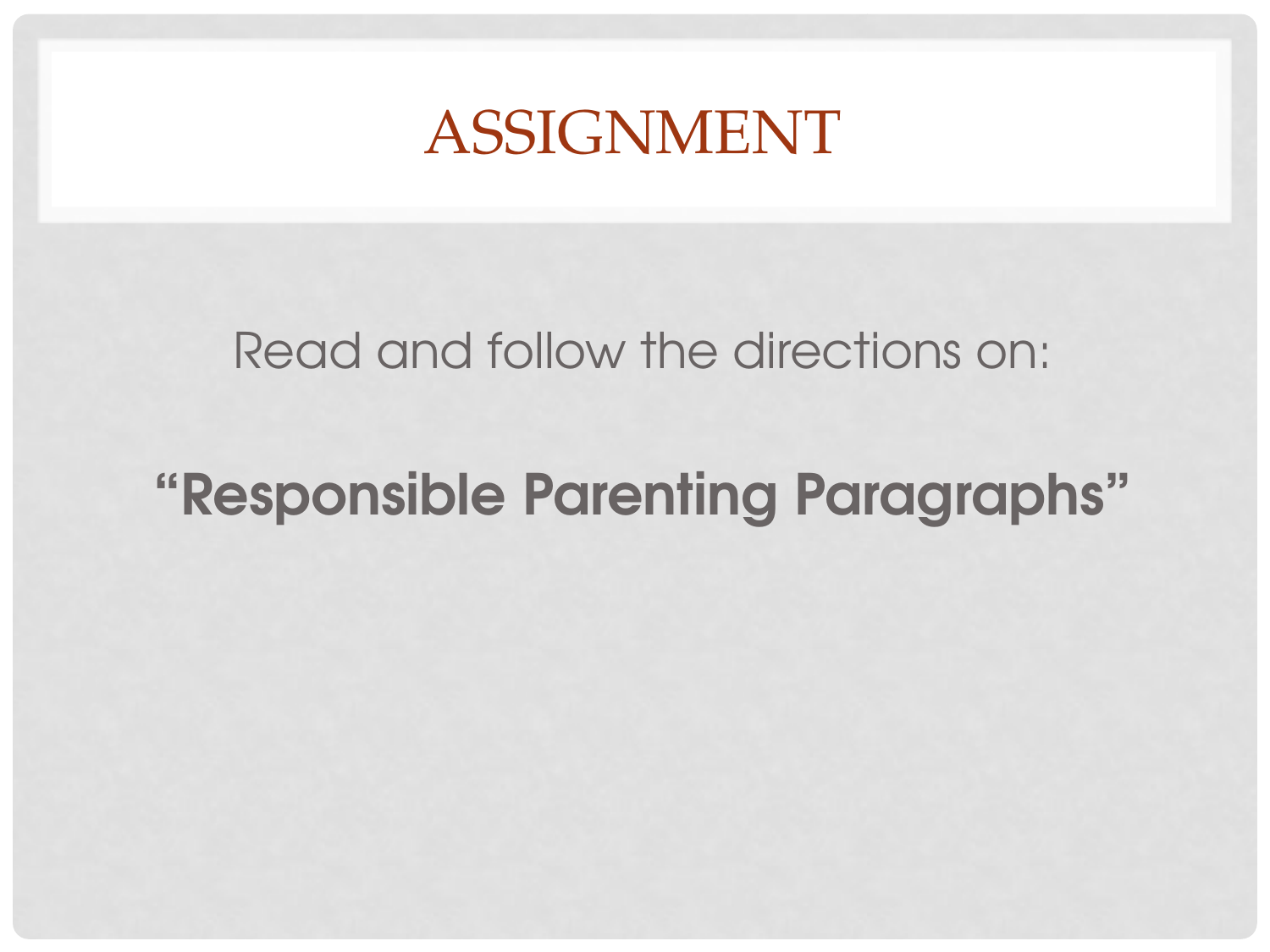

# Assignment

Read and follow the directions on:

“Responsible Parenting Paragraphs”